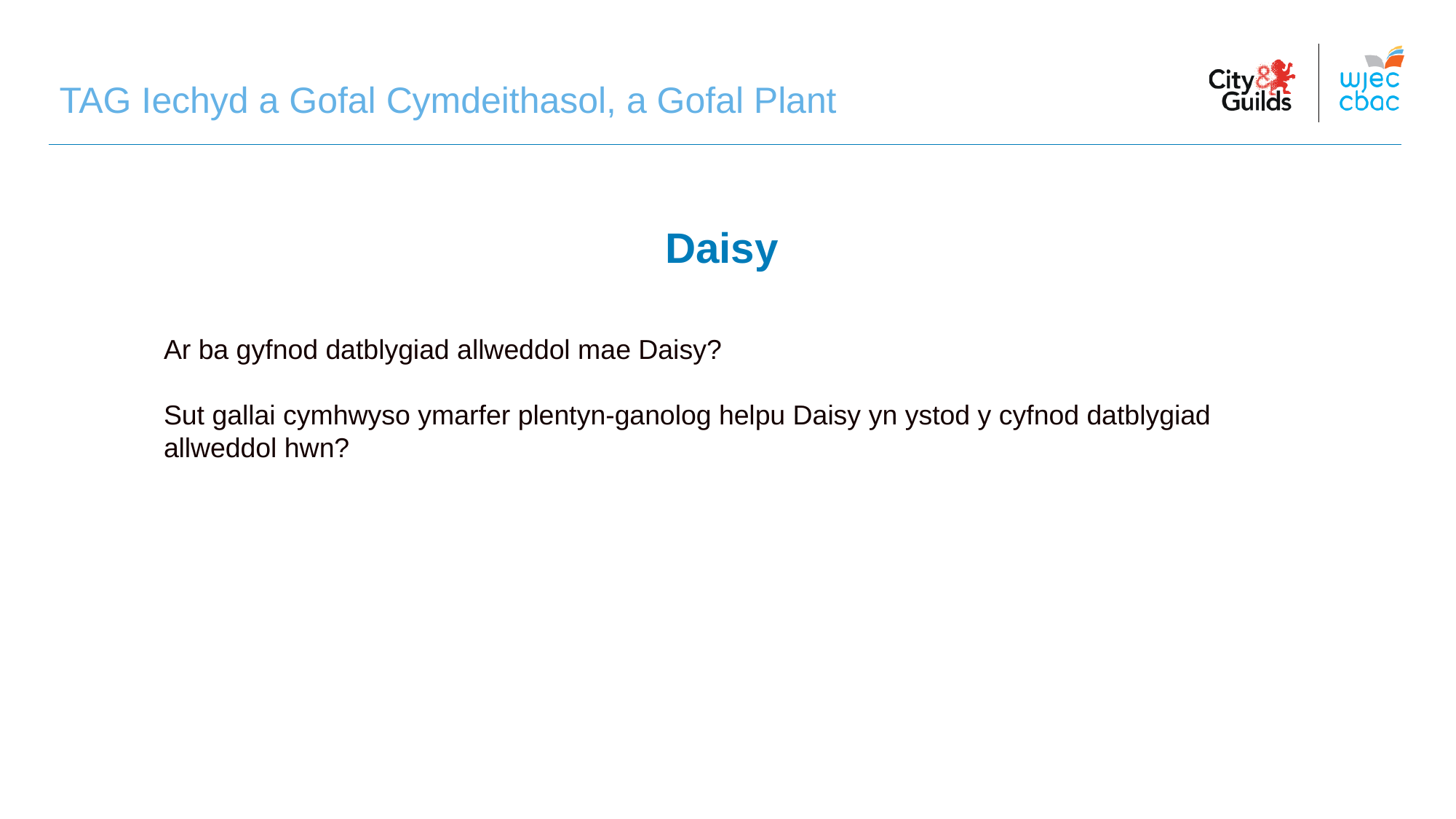

TAG Iechyd a Gofal Cymdeithasol, a Gofal Plant
# Daisy
Ar ba gyfnod datblygiad allweddol mae Daisy?

Sut gallai cymhwyso ymarfer plentyn-ganolog helpu Daisy yn ystod y cyfnod datblygiad allweddol hwn?